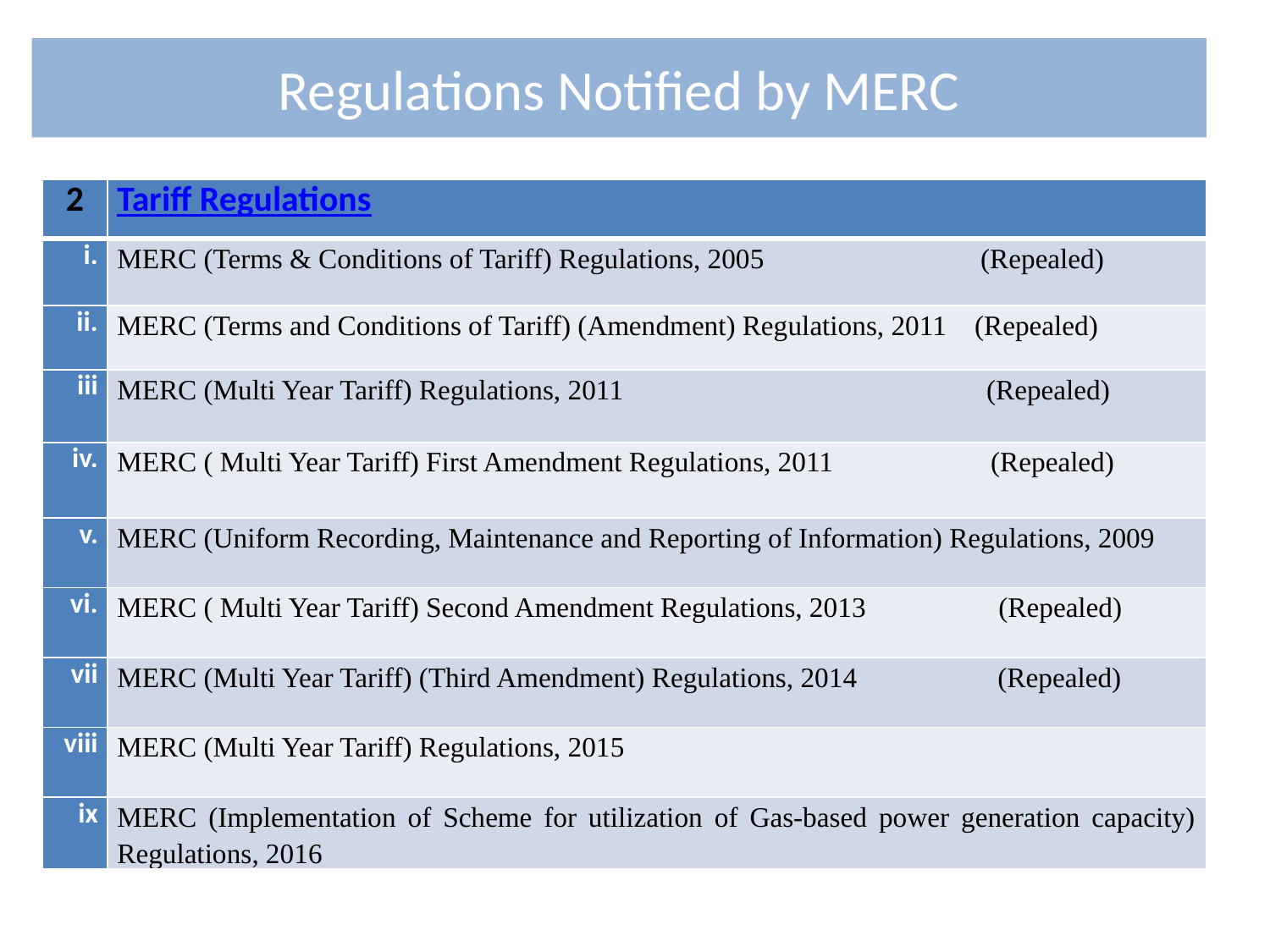

# Regulations Notified by MERC
| 2 | Tariff Regulations |
| --- | --- |
| i. | MERC (Terms & Conditions of Tariff) Regulations, 2005 (Repealed) |
| ii. | MERC (Terms and Conditions of Tariff) (Amendment) Regulations, 2011 (Repealed) |
| iii | MERC (Multi Year Tariff) Regulations, 2011 (Repealed) |
| iv. | MERC ( Multi Year Tariff) First Amendment Regulations, 2011 (Repealed) |
| v. | MERC (Uniform Recording, Maintenance and Reporting of Information) Regulations, 2009 |
| vi. | MERC ( Multi Year Tariff) Second Amendment Regulations, 2013 (Repealed) |
| vii | MERC (Multi Year Tariff) (Third Amendment) Regulations, 2014 (Repealed) |
| viii | MERC (Multi Year Tariff) Regulations, 2015 |
| ix | MERC (Implementation of Scheme for utilization of Gas-based power generation capacity) Regulations, 2016 |